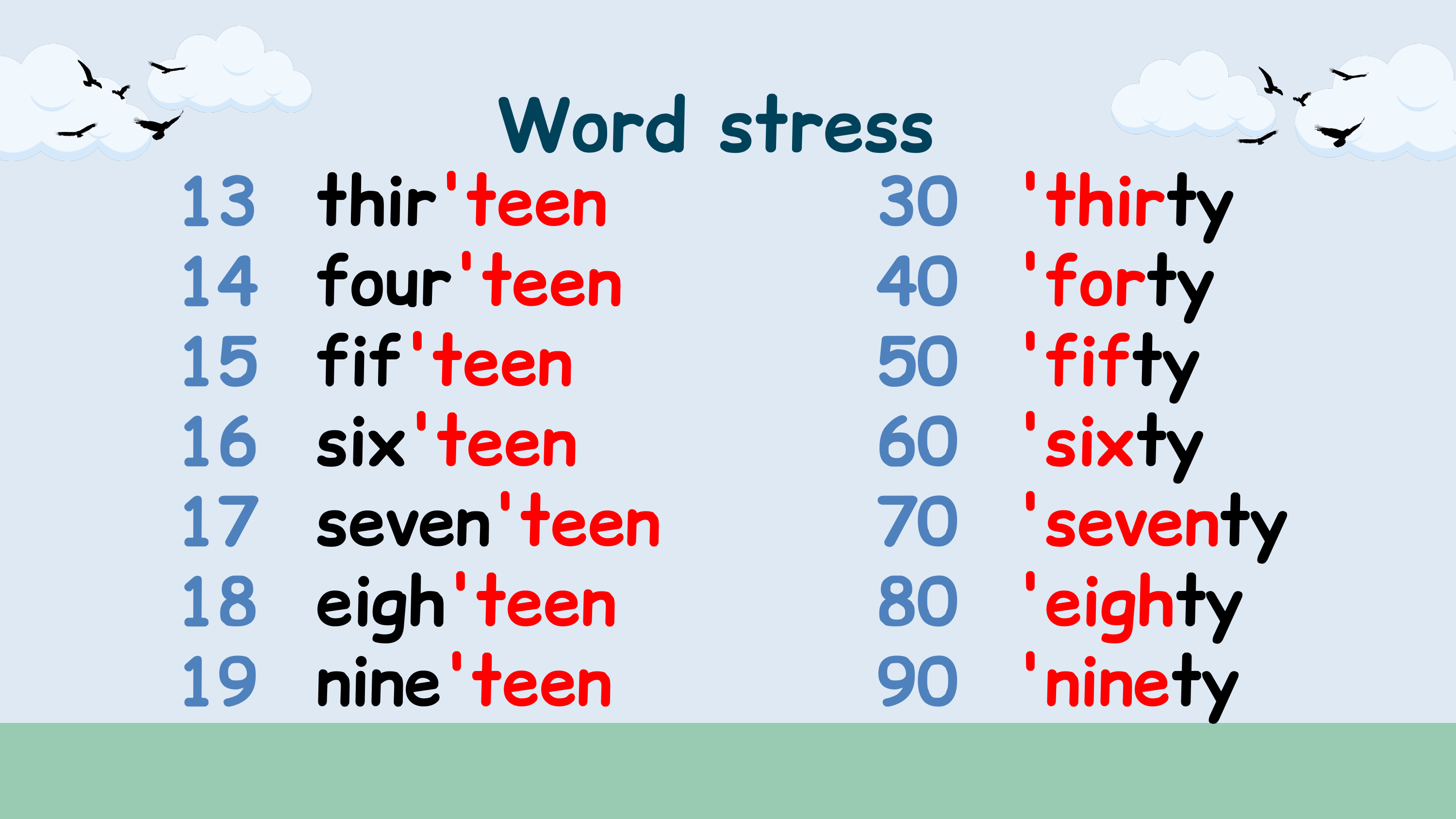

Word stress

13  thir'teen
14  four'teen
15  fif'teen
16  six'teen
17  seven'teen
18  eigh'teen
19  nine'teen
30  'thirty
40  'forty
50  'fifty
60  'sixty
70  'seventy
80  'eighty
90  'ninety